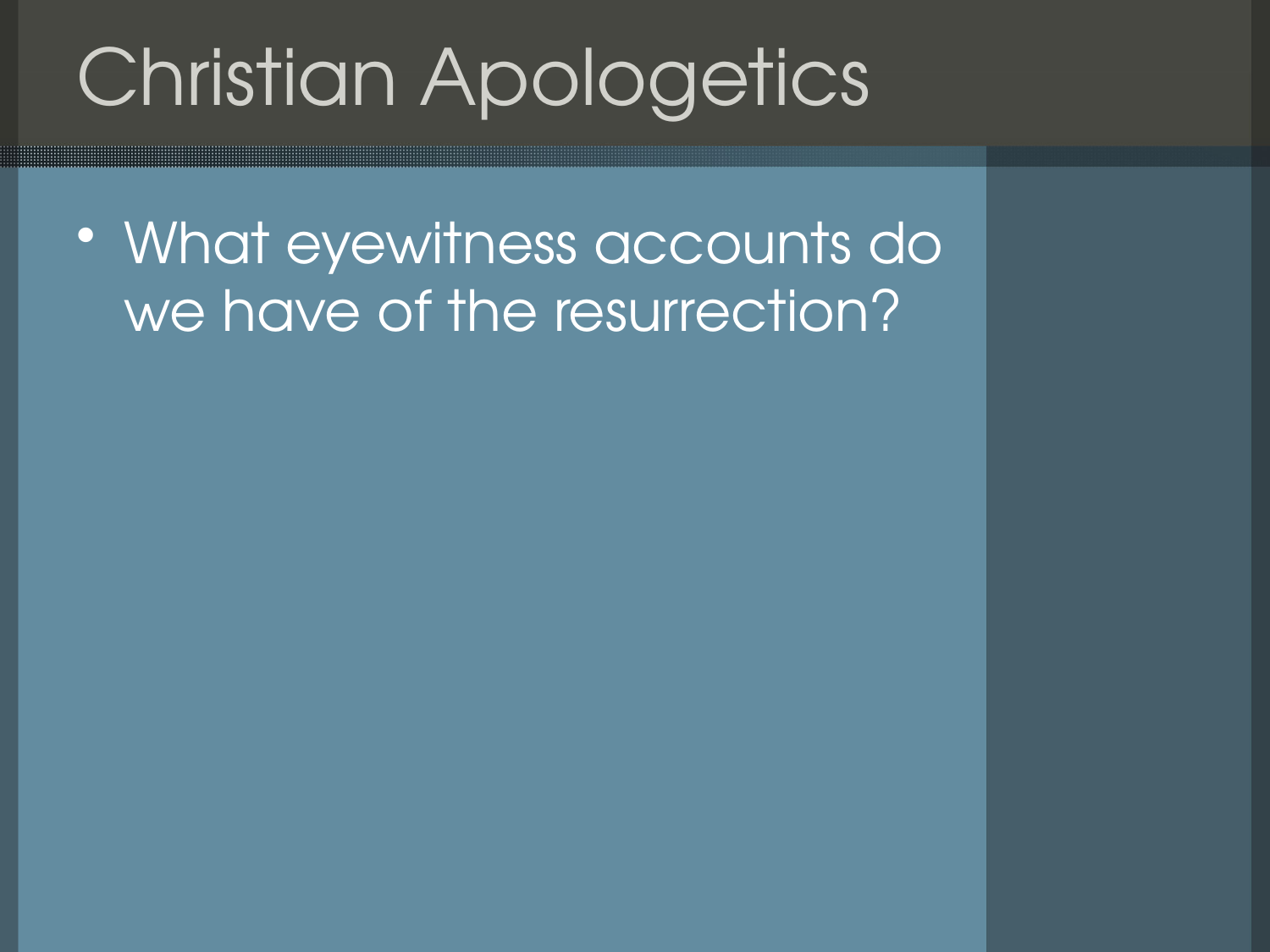

# Christian Apologetics
What eyewitness accounts do we have of the resurrection?